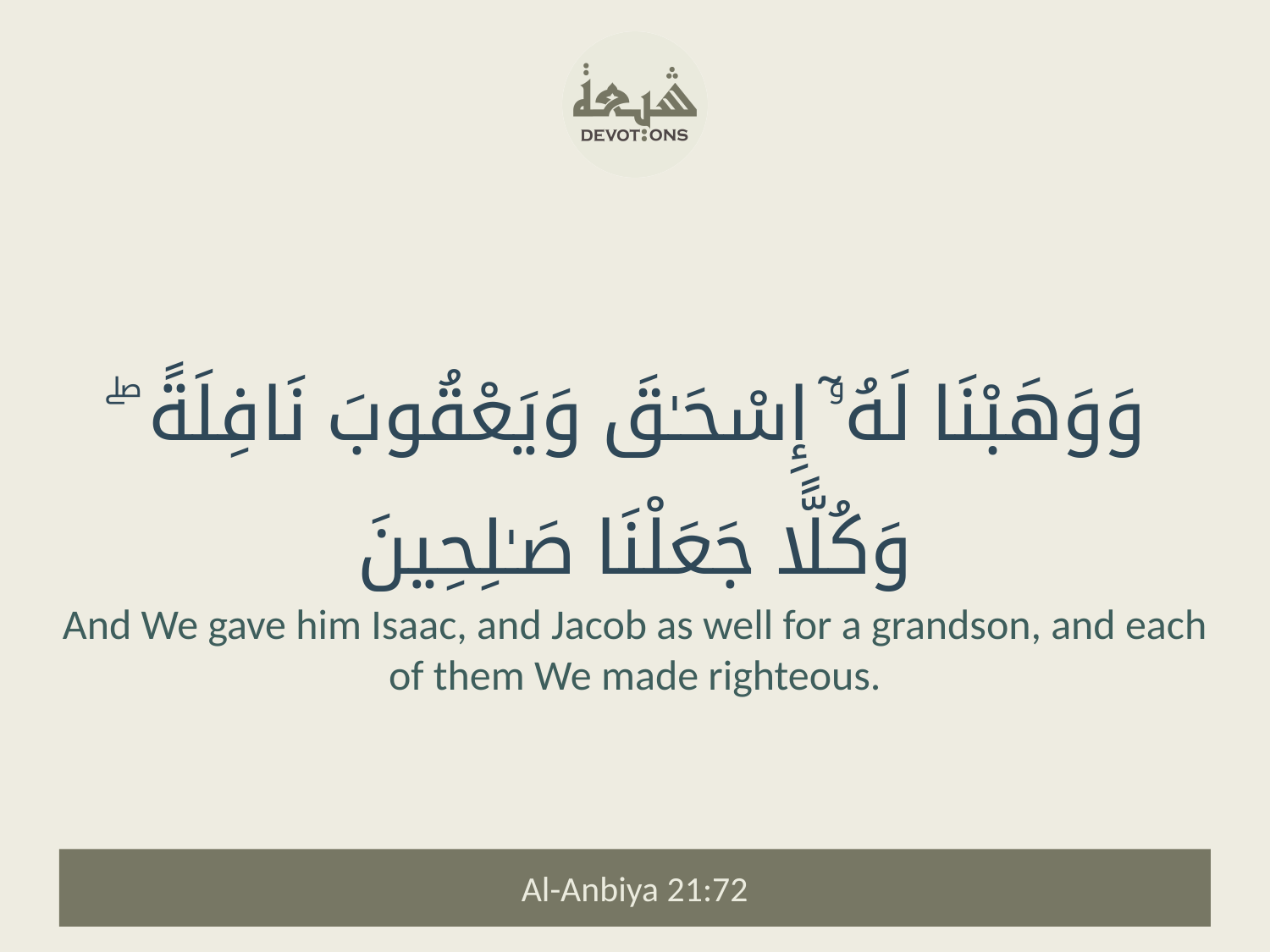

وَوَهَبْنَا لَهُۥٓ إِسْحَـٰقَ وَيَعْقُوبَ نَافِلَةً ۖ وَكُلًّا جَعَلْنَا صَـٰلِحِينَ
And We gave him Isaac, and Jacob as well for a grandson, and each of them We made righteous.
Al-Anbiya 21:72